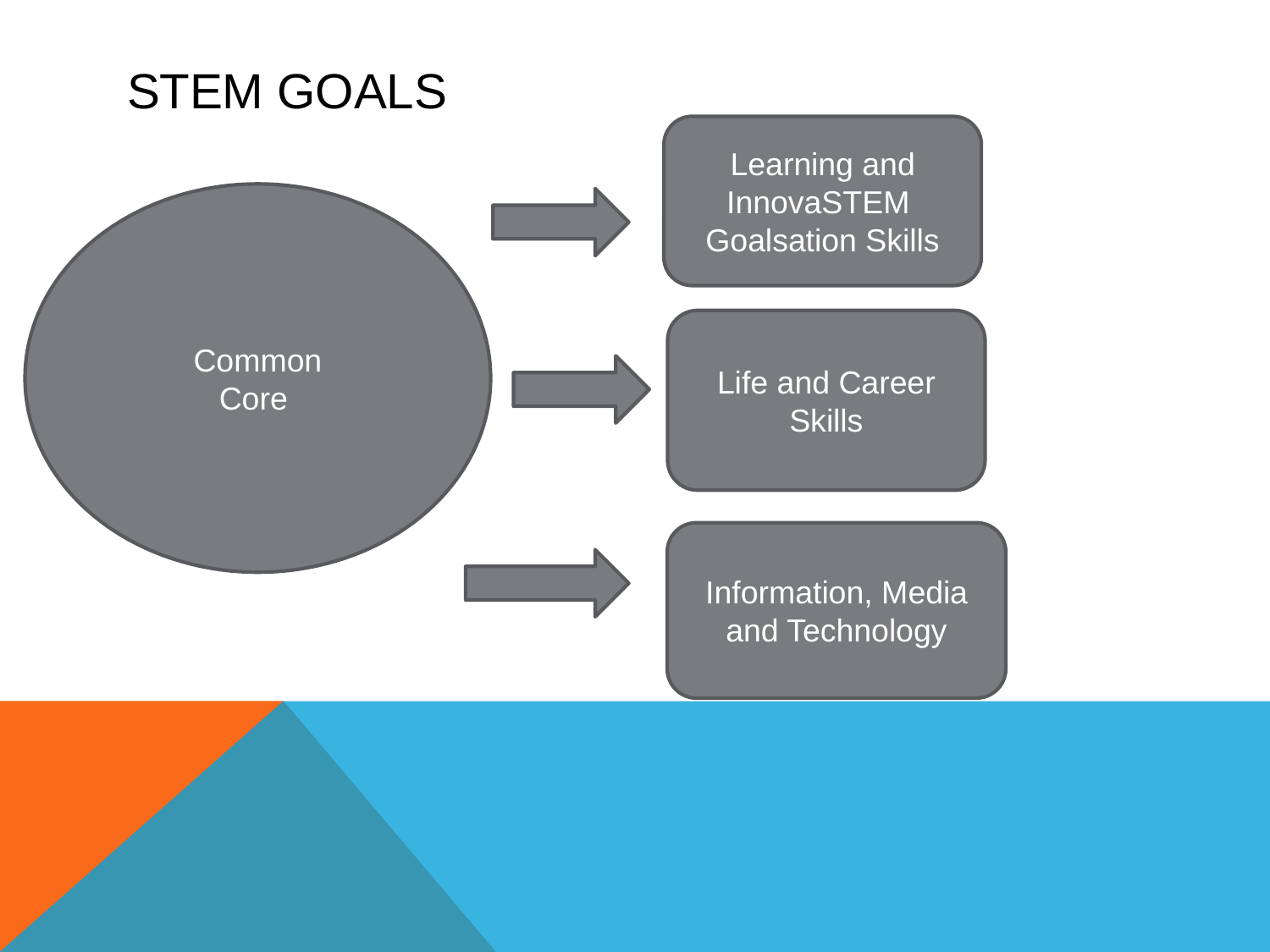

# STEM Goals
Learning and InnovaSTEM
Goalsation Skills
Common
Core

Life and Career Skills

Information, Media and Technology